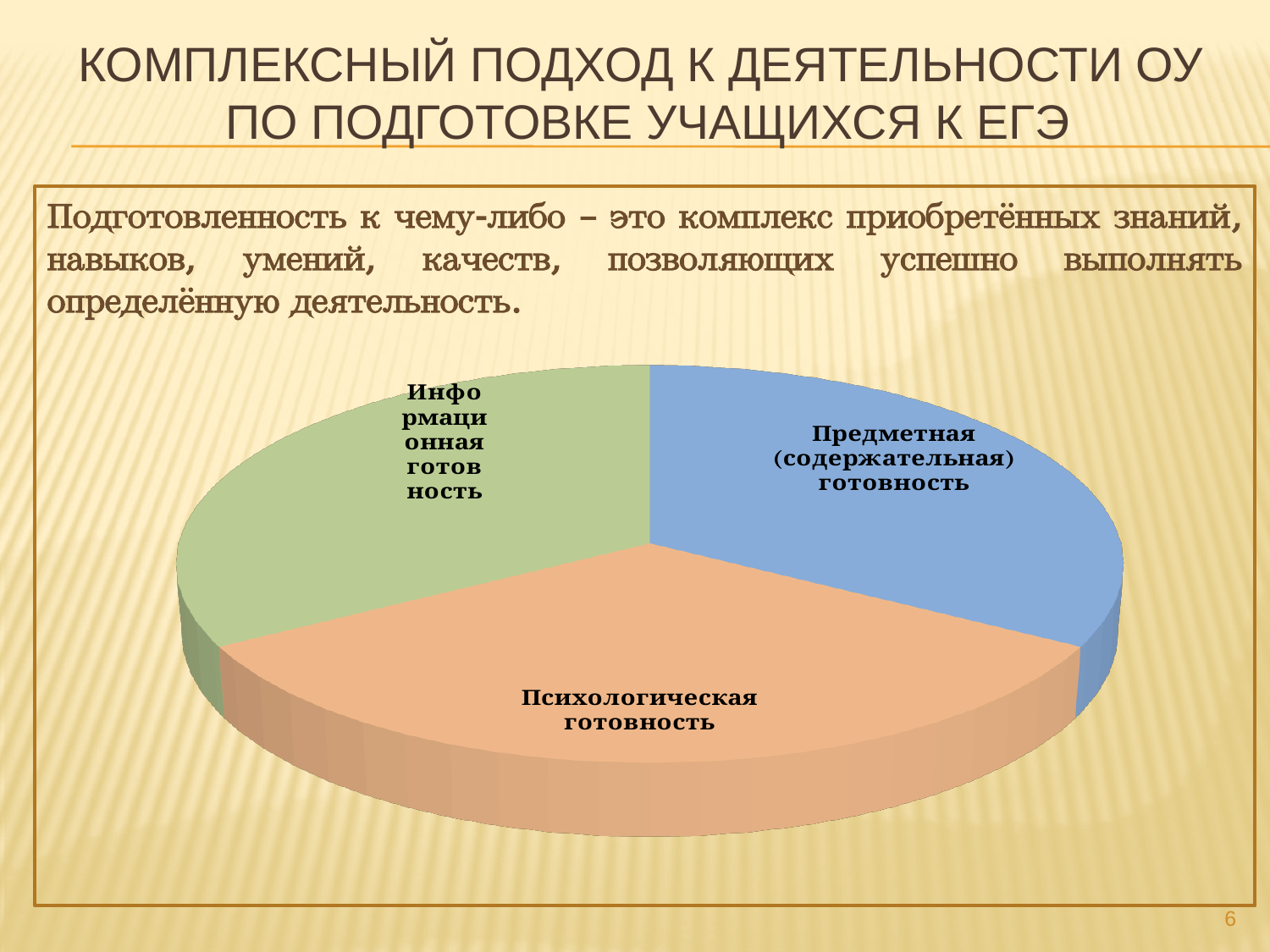

# КОМПЛЕКСНЫЙ ПОДХОД К ДЕЯТЕЛЬНОСТИ ОУ по подготовке учащихся к ЕГЭ
Подготовленность к чему-либо – это комплекс приобретённых знаний, навыков, умений, качеств, позволяющих успешно выполнять определённую деятельность.

[unsupported chart]

6